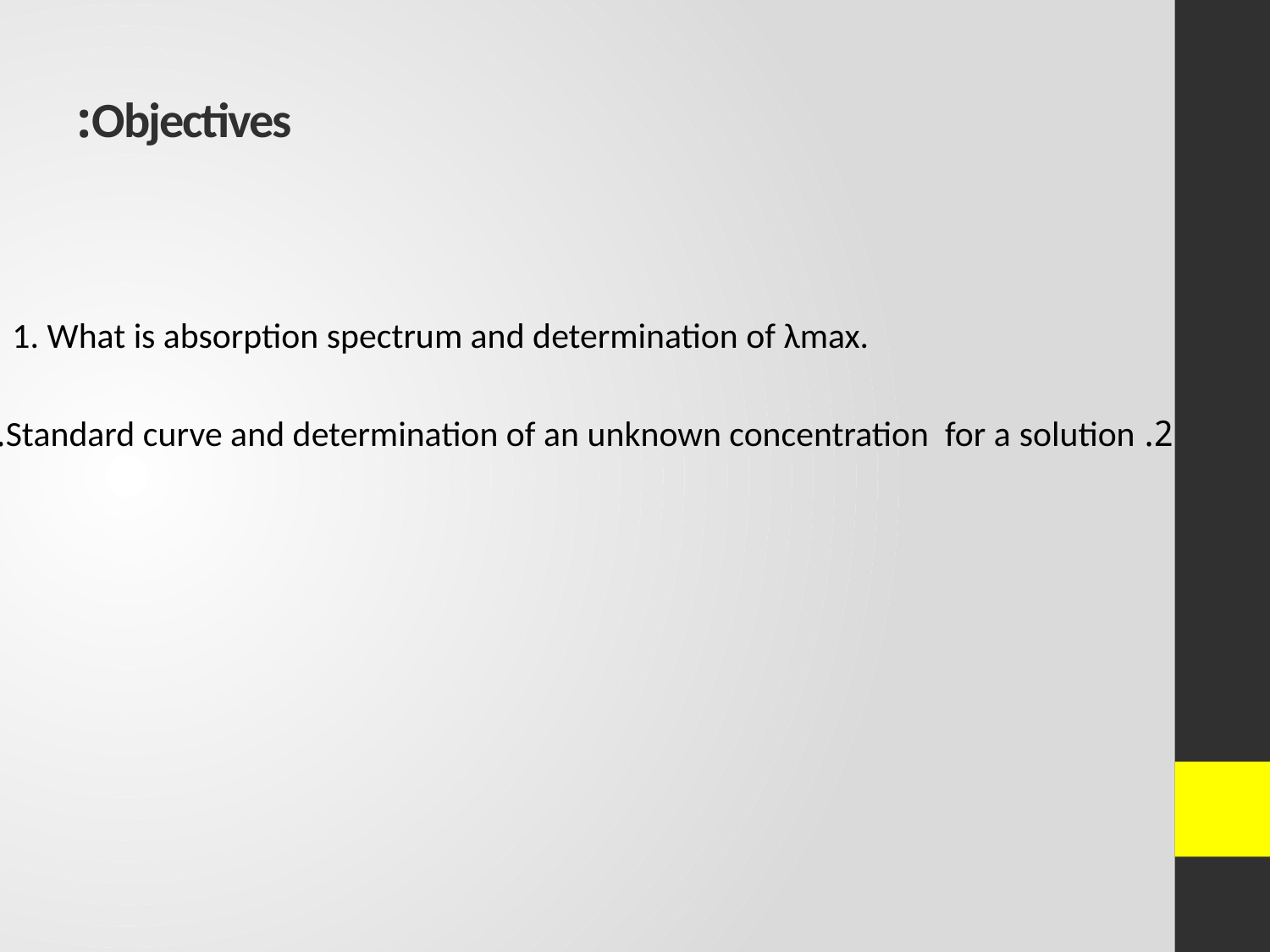

# Objectives:
1. What is absorption spectrum and determination of λmax.

 2. Standard curve and determination of an unknown concentration  for a solution.